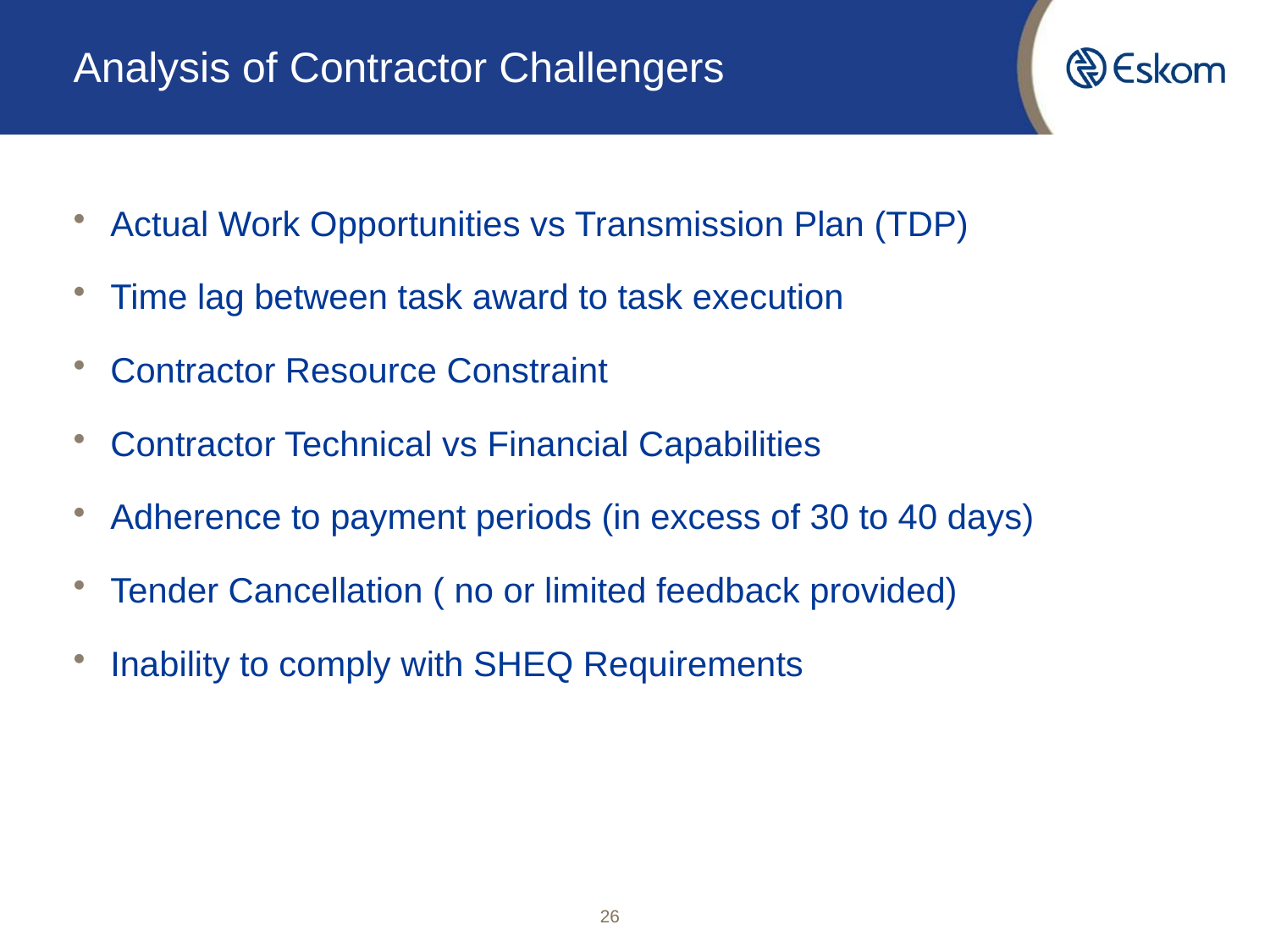

# Analysis of Contractor Challengers
Actual Work Opportunities vs Transmission Plan (TDP)
Time lag between task award to task execution
Contractor Resource Constraint
Contractor Technical vs Financial Capabilities
Adherence to payment periods (in excess of 30 to 40 days)
Tender Cancellation ( no or limited feedback provided)
Inability to comply with SHEQ Requirements

26